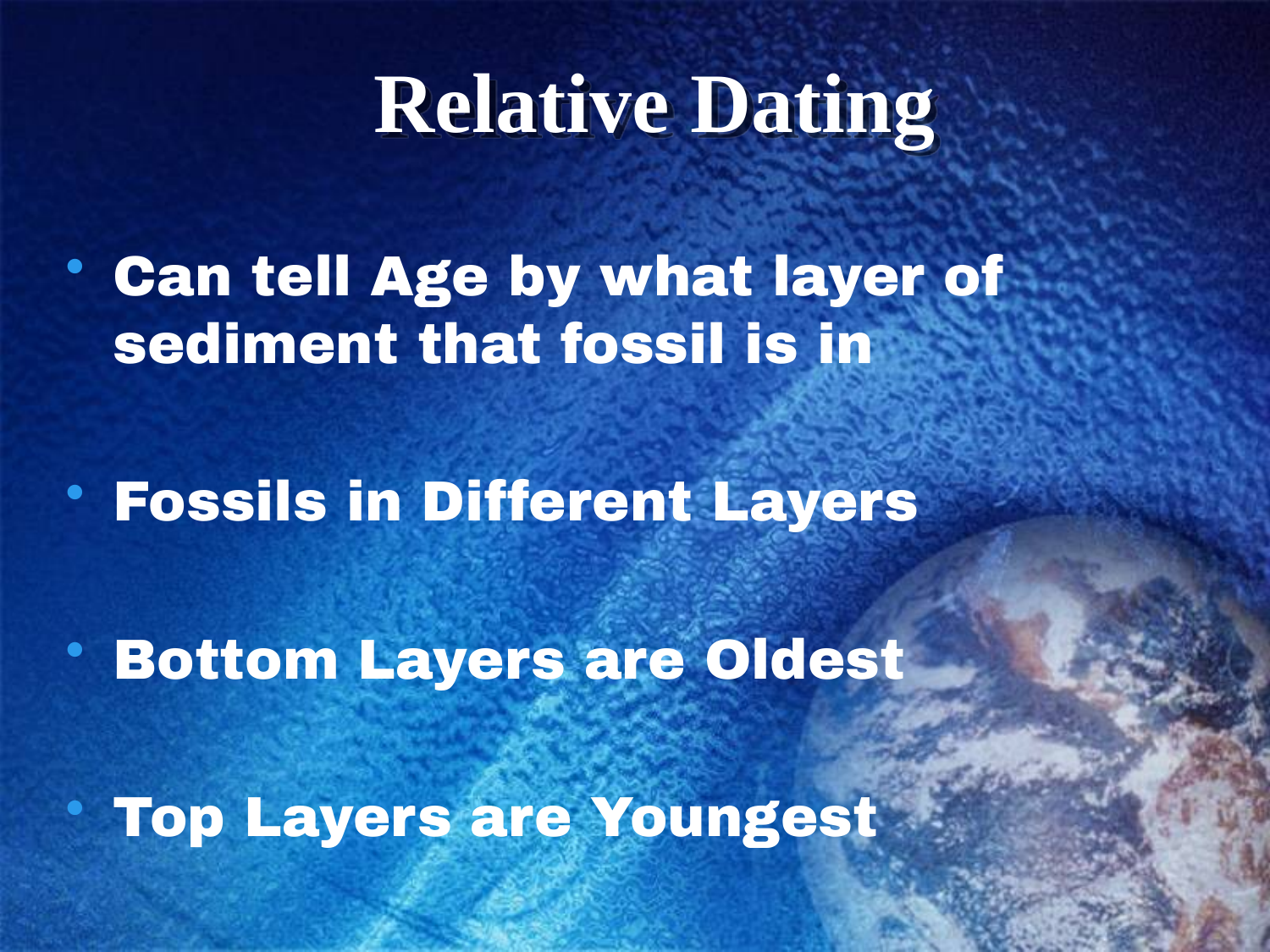

# Relative Dating
Can tell Age by what layer of sediment that fossil is in

Fossils in Different Layers

Bottom Layers are Oldest

Top Layers are Youngest